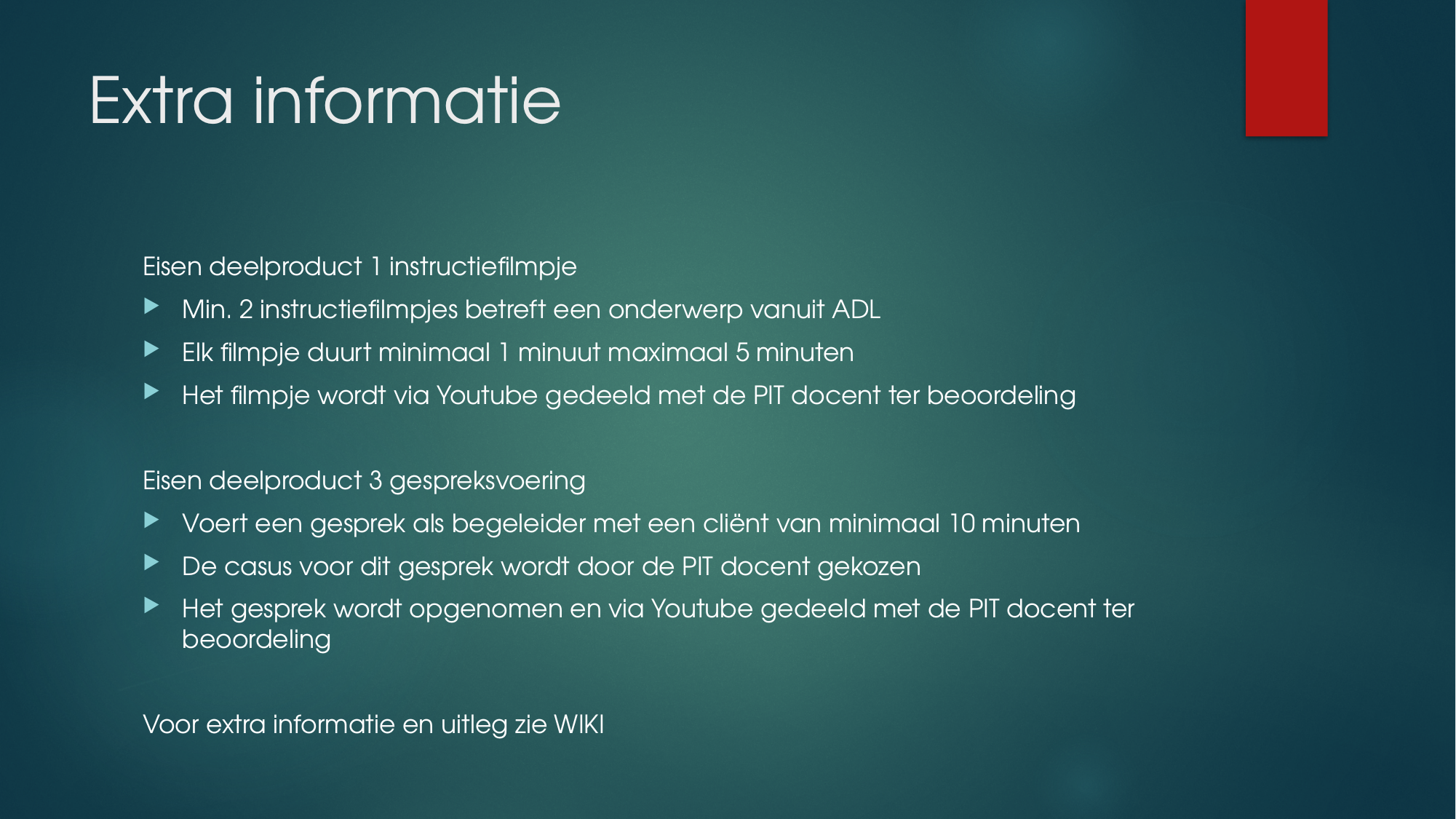

# Extra informatie
Eisen deelproduct 1 instructiefilmpje
Min. 2 instructiefilmpjes betreft een onderwerp vanuit ADL
Elk filmpje duurt minimaal 1 minuut maximaal 5 minuten
Het filmpje wordt via Youtube gedeeld met de PIT docent ter beoordeling

Eisen deelproduct 3 gespreksvoering
Voert een gesprek als begeleider met een cliënt van minimaal 10 minuten
De casus voor dit gesprek wordt door de PIT docent gekozen
Het gesprek wordt opgenomen en via Youtube gedeeld met de PIT docent ter beoordeling

Voor extra informatie en uitleg zie WIKI